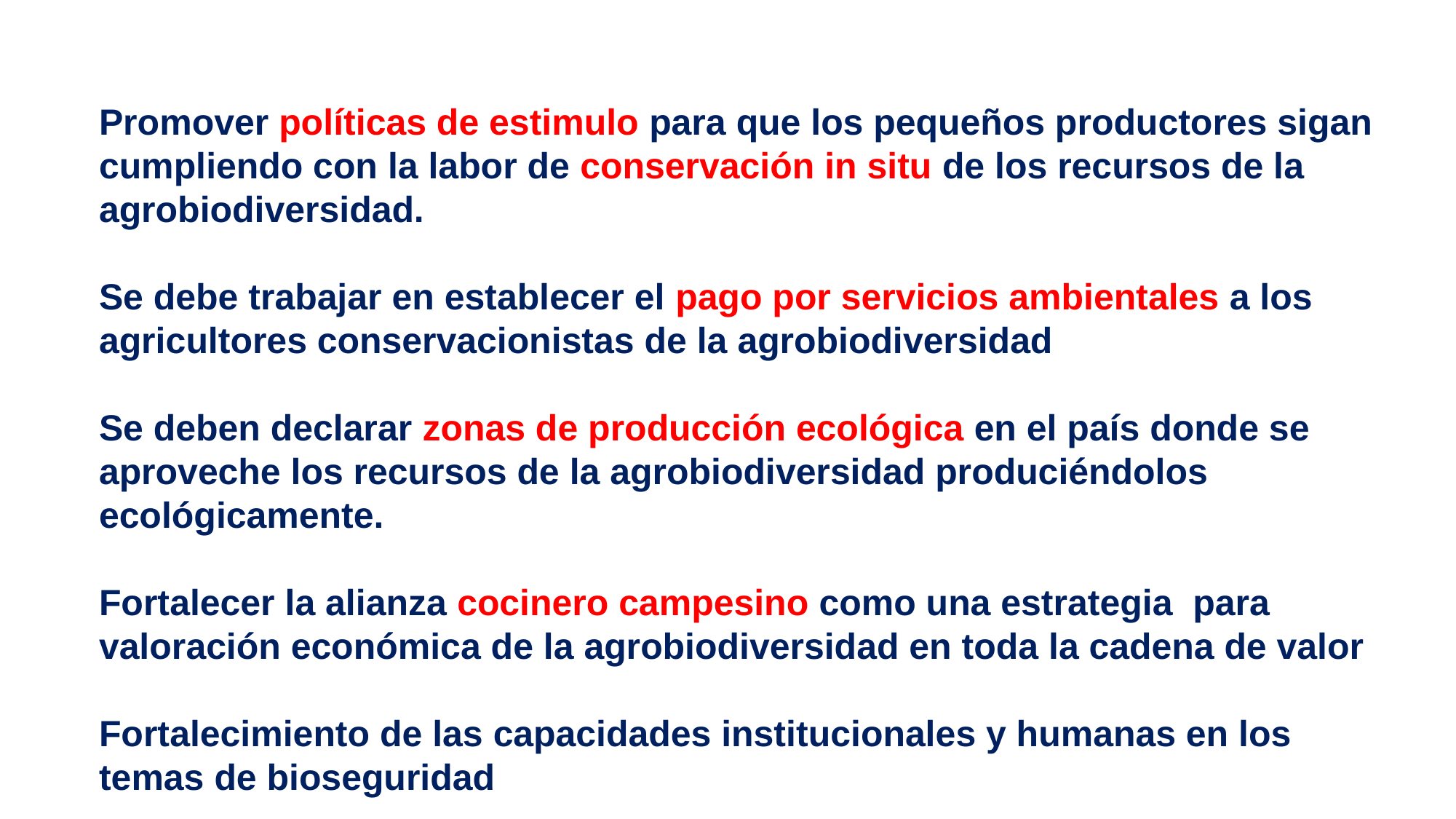

Promover políticas de estimulo para que los pequeños productores sigan cumpliendo con la labor de conservación in situ de los recursos de la agrobiodiversidad.

Se debe trabajar en establecer el pago por servicios ambientales a los agricultores conservacionistas de la agrobiodiversidad

Se deben declarar zonas de producción ecológica en el país donde se aproveche los recursos de la agrobiodiversidad produciéndolos ecológicamente.

Fortalecer la alianza cocinero campesino como una estrategia  para valoración económica de la agrobiodiversidad en toda la cadena de valor

Fortalecimiento de las capacidades institucionales y humanas en los temas de bioseguridad